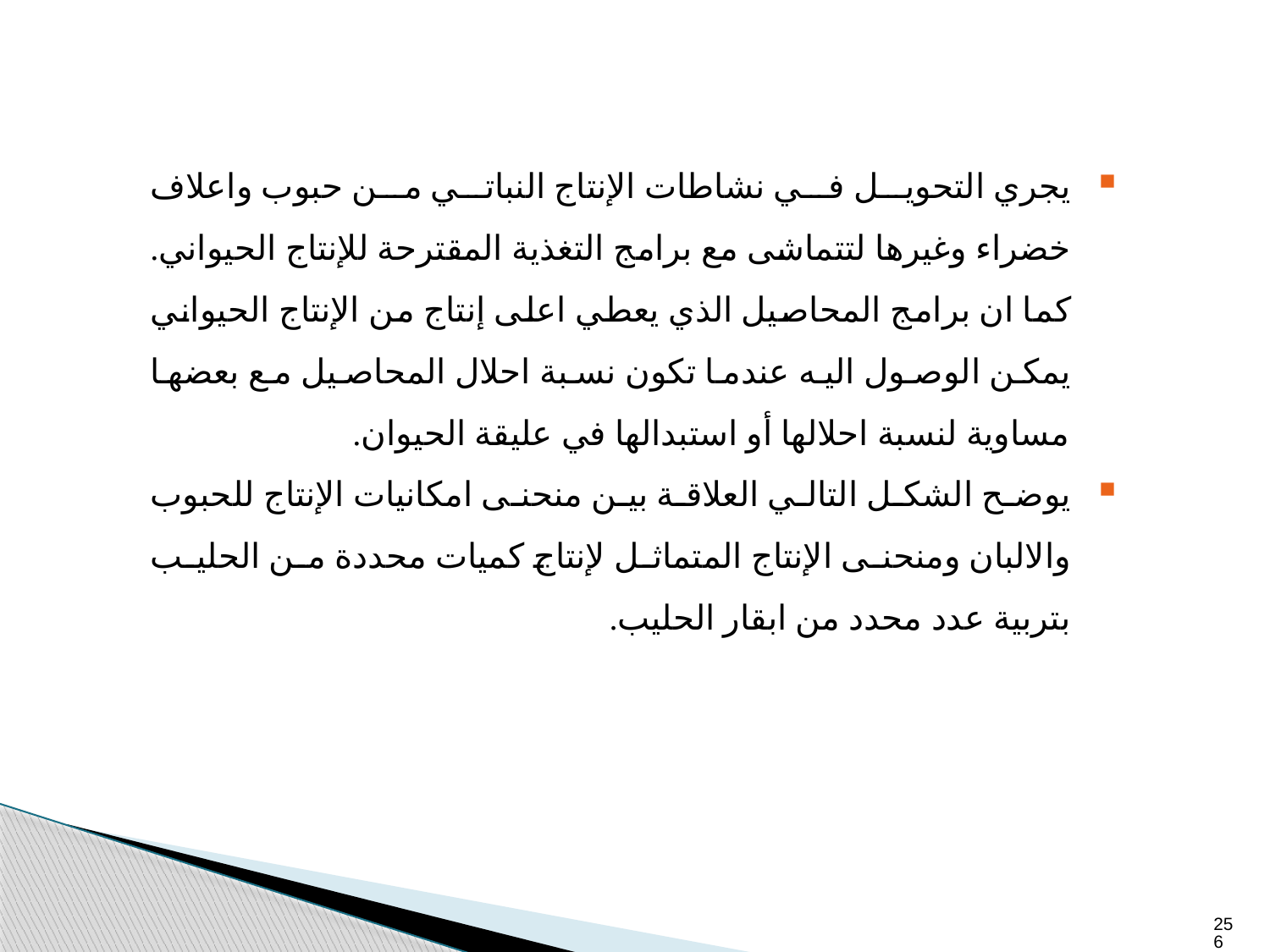

يجري التحويل في نشاطات الإنتاج النباتي من حبوب واعلاف خضراء وغيرها لتتماشى مع برامج التغذية المقترحة للإنتاج الحيواني. كما ان برامج المحاصيل الذي يعطي اعلى إنتاج من الإنتاج الحيواني يمكن الوصول اليه عندما تكون نسبة احلال المحاصيل مع بعضها مساوية لنسبة احلالها أو استبدالها في عليقة الحيوان.
يوضح الشكل التالي العلاقة بين منحنى امكانيات الإنتاج للحبوب والالبان ومنحنى الإنتاج المتماثل لإنتاج كميات محددة من الحليب بتربية عدد محدد من ابقار الحليب.
256